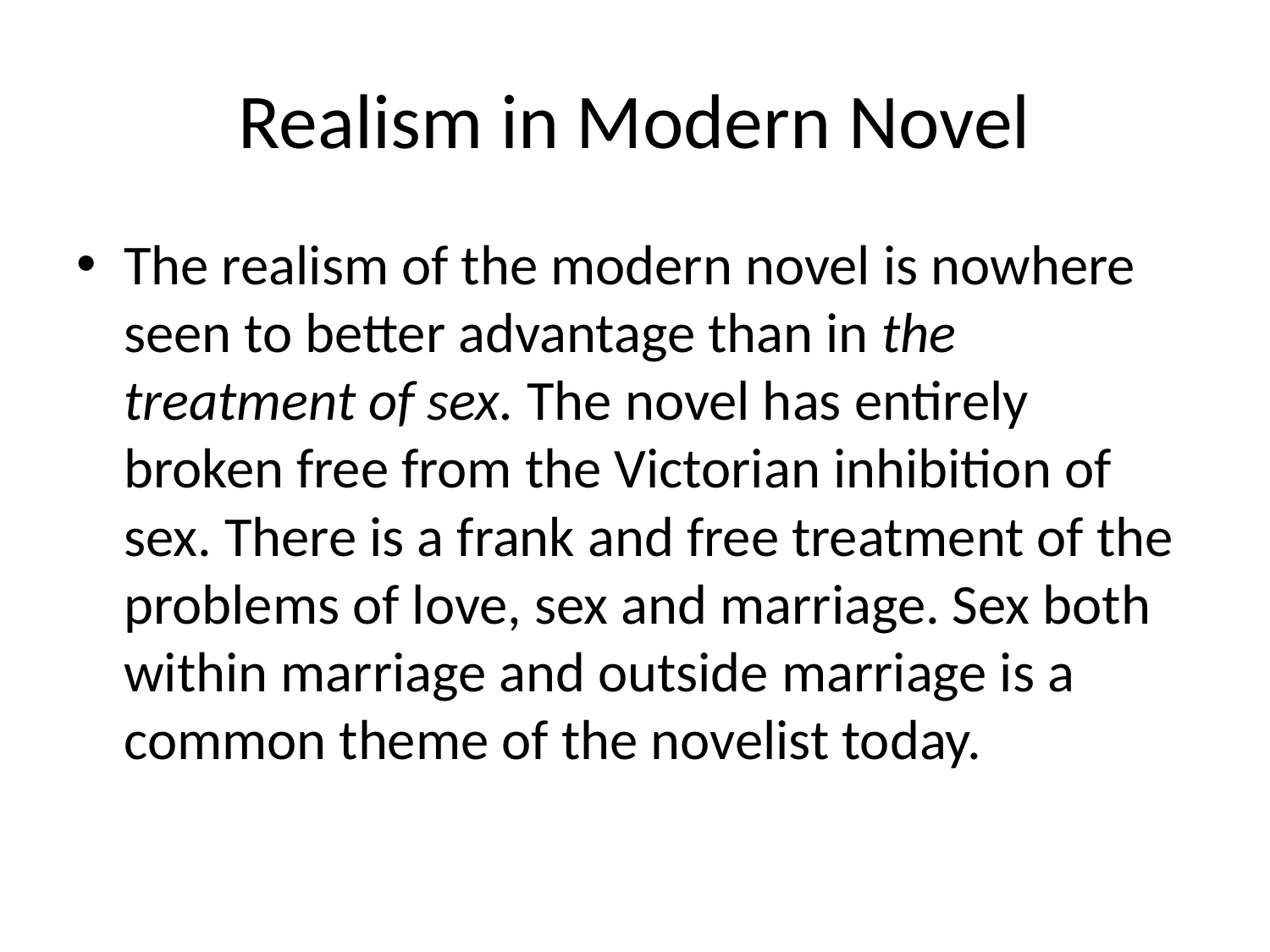

# Realism in Modern Novel
The realism of the modern novel is nowhere seen to better advantage than in the treatment of sex. The novel has entirely broken free from the Victorian inhibition of sex. There is a frank and free treatment of the problems of love, sex and marriage. Sex both within marriage and outside marriage is a common theme of the novelist today.